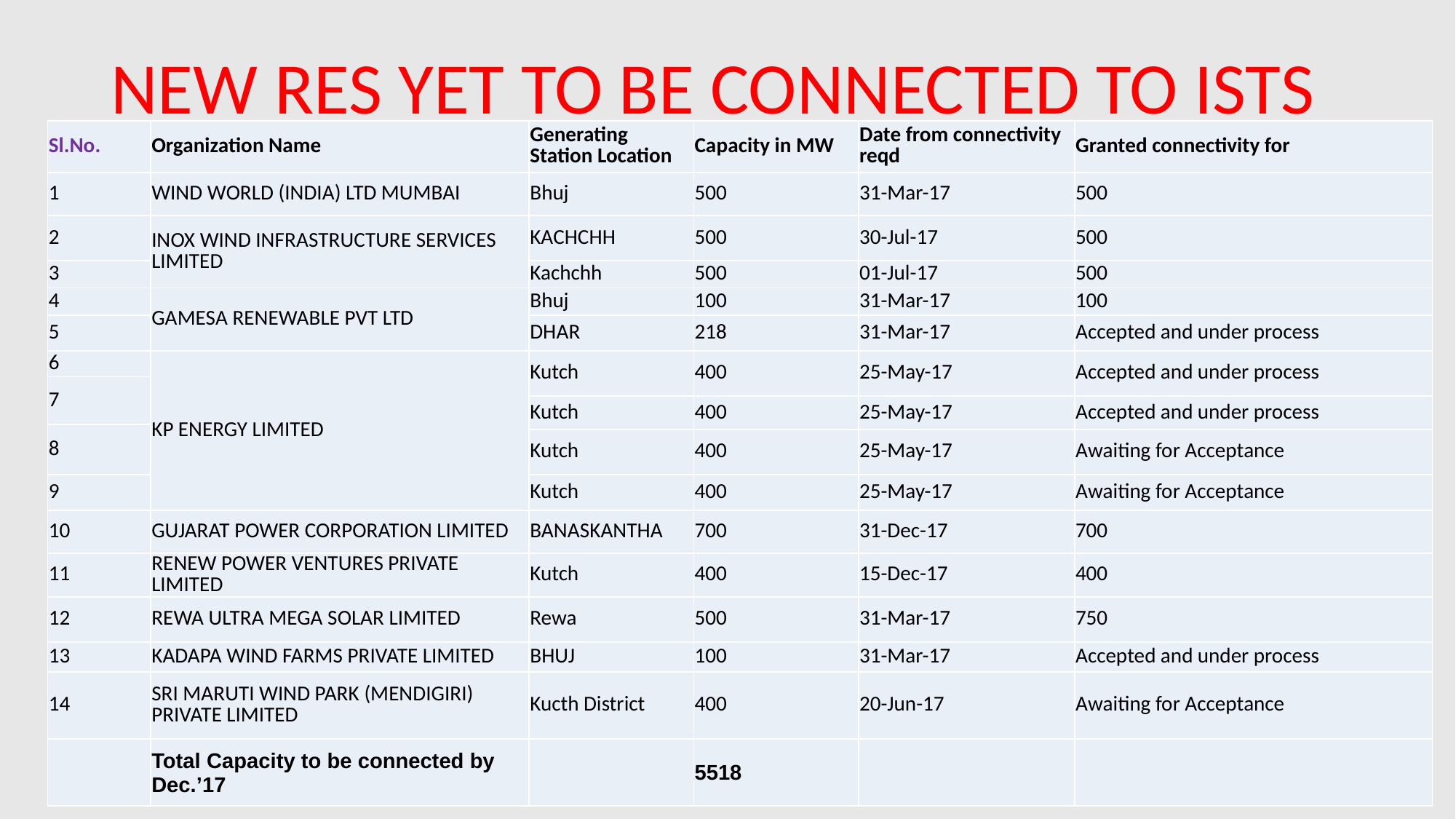

# NEW RES YET TO BE CONNECTED TO ISTS
| Sl.No. | Organization Name | Generating Station Location | Capacity in MW | Date from connectivity reqd | Granted connectivity for |
| --- | --- | --- | --- | --- | --- |
| 1 | WIND WORLD (INDIA) LTD MUMBAI | Bhuj | 500 | 31-Mar-17 | 500 |
| 2 | INOX WIND INFRASTRUCTURE SERVICES LIMITED | KACHCHH | 500 | 30-Jul-17 | 500 |
| 3 |  | Kachchh | 500 | 01-Jul-17 | 500 |
| 4 | GAMESA RENEWABLE PVT LTD | Bhuj | 100 | 31-Mar-17 | 100 |
| 5 |  | DHAR | 218 | 31-Mar-17 | Accepted and under process |
| 6 | KP ENERGY LIMITED | Kutch | 400 | 25-May-17 | Accepted and under process |
| 7 |  |  |  |  |  |
|  |  | Kutch | 400 | 25-May-17 | Accepted and under process |
| 8 |  |  |  |  |  |
|  |  | Kutch | 400 | 25-May-17 | Awaiting for Acceptance |
| 9 |  | Kutch | 400 | 25-May-17 | Awaiting for Acceptance |
| 10 | GUJARAT POWER CORPORATION LIMITED | BANASKANTHA | 700 | 31-Dec-17 | 700 |
| 11 | RENEW POWER VENTURES PRIVATE LIMITED | Kutch | 400 | 15-Dec-17 | 400 |
| 12 | REWA ULTRA MEGA SOLAR LIMITED | Rewa | 500 | 31-Mar-17 | 750 |
| 13 | KADAPA WIND FARMS PRIVATE LIMITED | BHUJ | 100 | 31-Mar-17 | Accepted and under process |
| 14 | SRI MARUTI WIND PARK (MENDIGIRI) PRIVATE LIMITED | Kucth District | 400 | 20-Jun-17 | Awaiting for Acceptance |
|  | Total Capacity to be connected by Dec.’17 |  | 5518 |  |  |